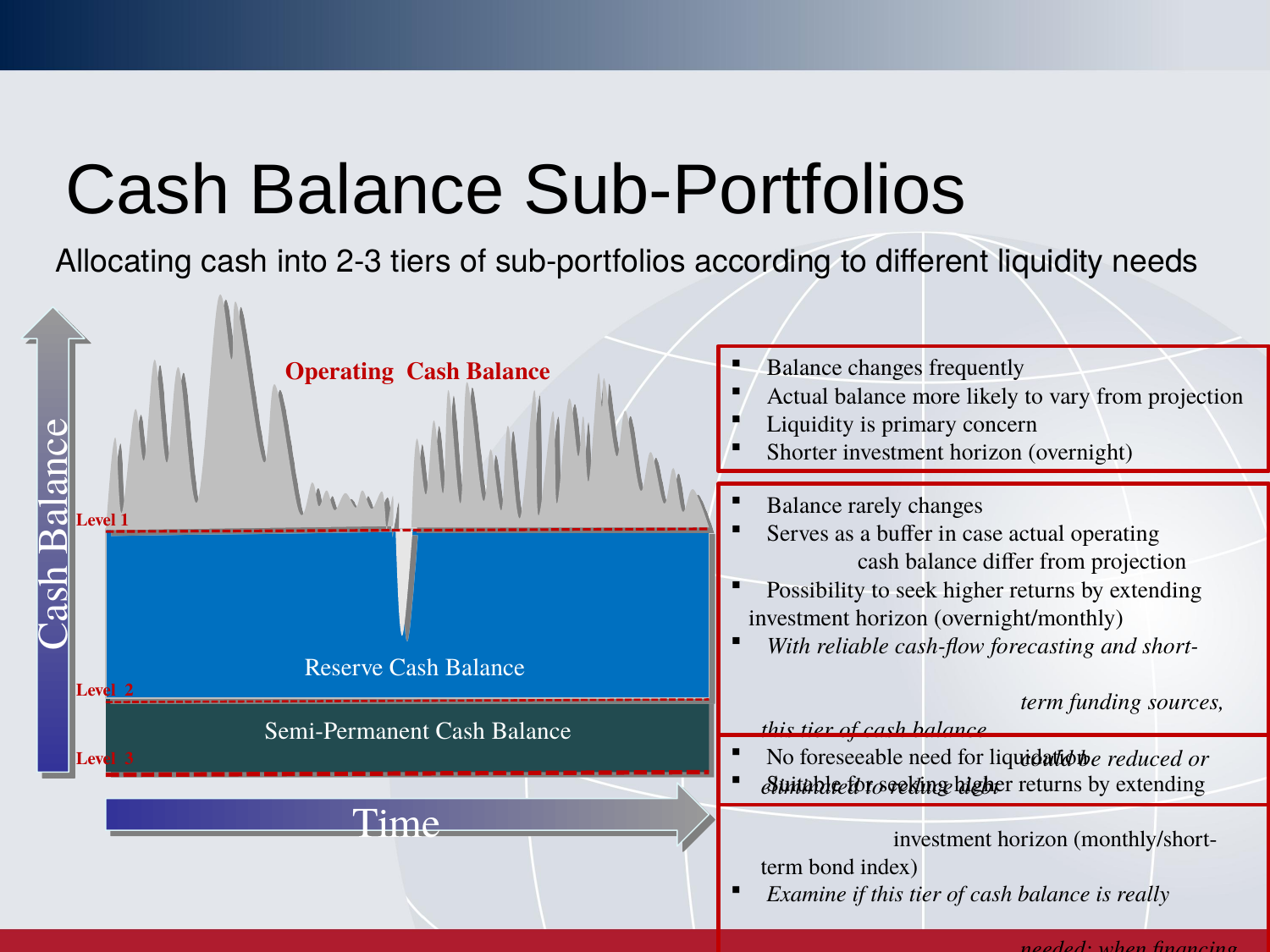

# Cash Balance Sub-Portfolios
Allocating cash into 2-3 tiers of sub-portfolios according to different liquidity needs

Operating  Cash Balance
Reserve Cash Balance
Semi-Permanent Cash Balance

Cash Balance

Time
 Balance changes frequently
 Actual balance more likely to vary from projection
 Liquidity is primary concern
 Shorter investment horizon (overnight)
 Balance rarely changes
 Serves as a buffer in case actual operating
 	cash balance differ from projection
 Possibility to seek higher returns by extending
   investment horizon (overnight/monthly)
 With reliable cash-flow forecasting and short-		 	 		 term funding sources, this tier of cash balance 				 could be reduced or eliminated to reduce debt
Level 1
Level  2
 No foreseeable need for liquidation
 Suitable for seeking higher returns by extending 				 investment horizon (monthly/short-term bond index)
 Examine if this tier of cash balance is really 	 	 	 		 needed; when financing cost exceeds investment returns, it may be more advantageous to repay debt
Level  3